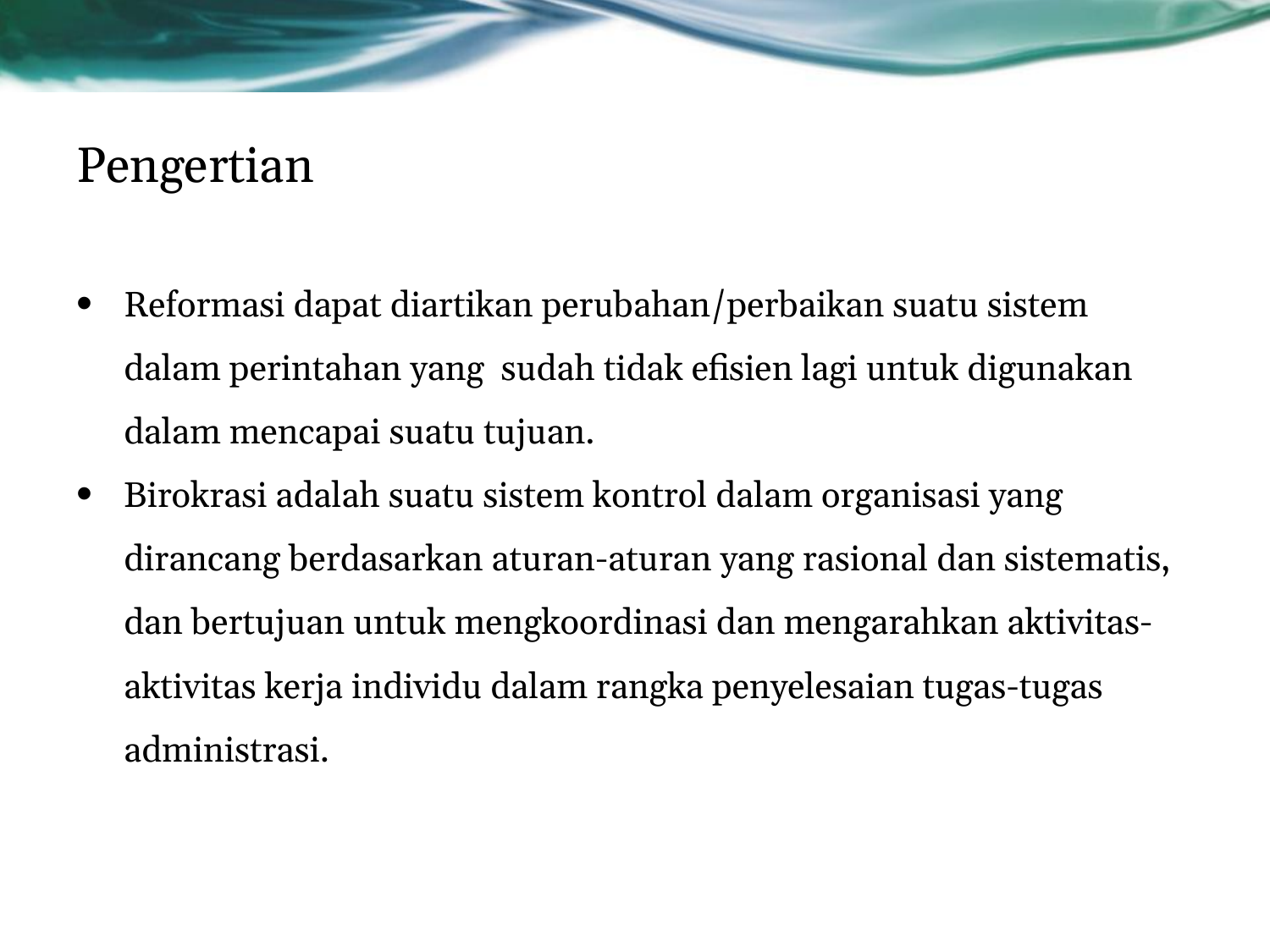

# Pengertian
Reformasi dapat diartikan perubahan/perbaikan suatu sistem dalam perintahan yang  sudah tidak efisien lagi untuk digunakan dalam mencapai suatu tujuan.
Birokrasi adalah suatu sistem kontrol dalam organisasi yang dirancang berdasarkan aturan-aturan yang rasional dan sistematis, dan bertujuan untuk mengkoordinasi dan mengarahkan aktivitas-aktivitas kerja individu dalam rangka penyelesaian tugas-tugas administrasi.